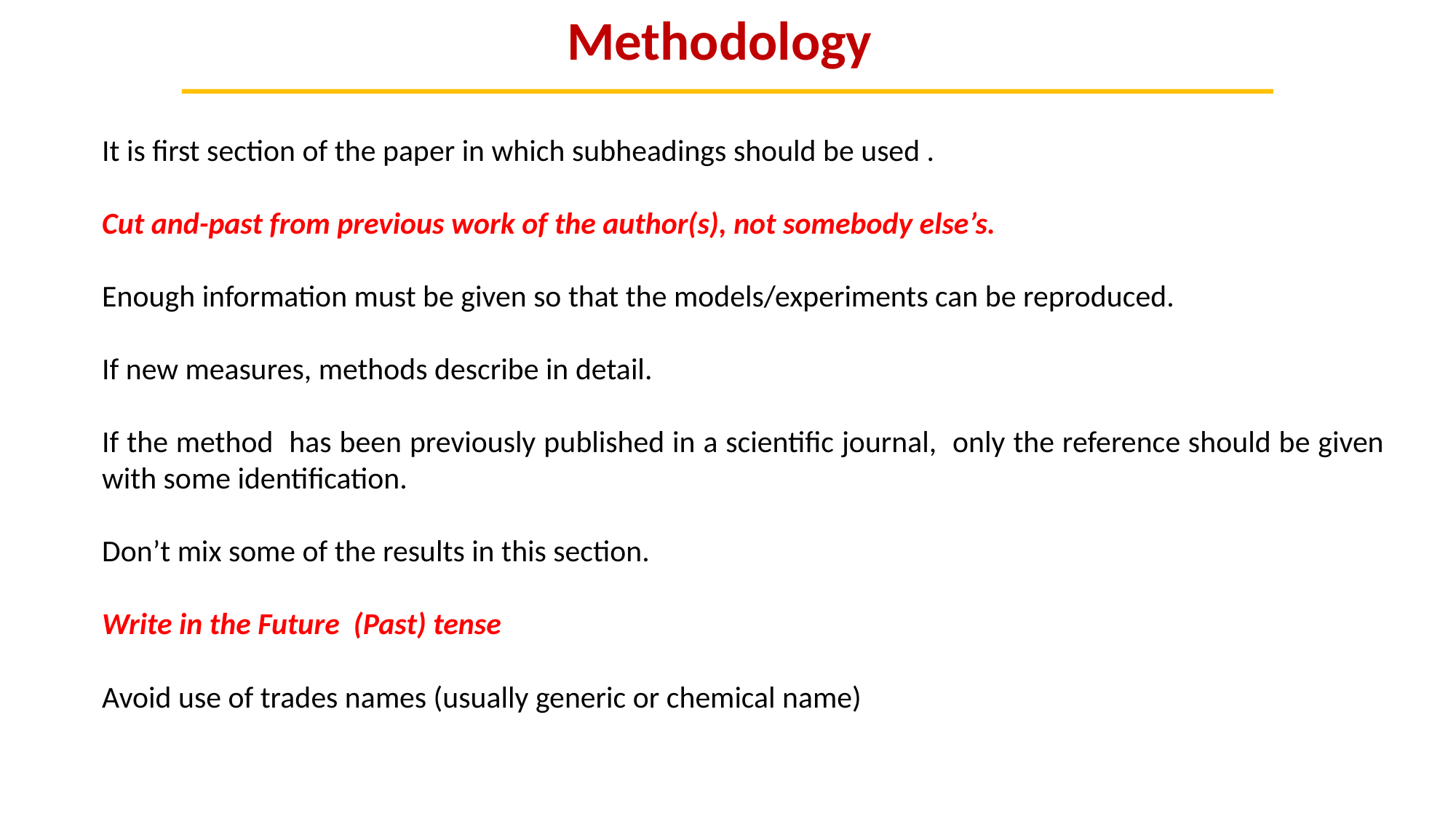

Methodology

It is first section of the paper in which subheadings should be used .

Cut and-past from previous work of the author(s), not somebody else’s.

Enough information must be given so that the models/experiments can be reproduced.

If new measures, methods describe in detail.

If the method  has been previously published in a scientific journal,  only the reference should be given with some identification.

Don’t mix some of the results in this section.

Write in the Future  (Past) tense

Avoid use of trades names (usually generic or chemical name)